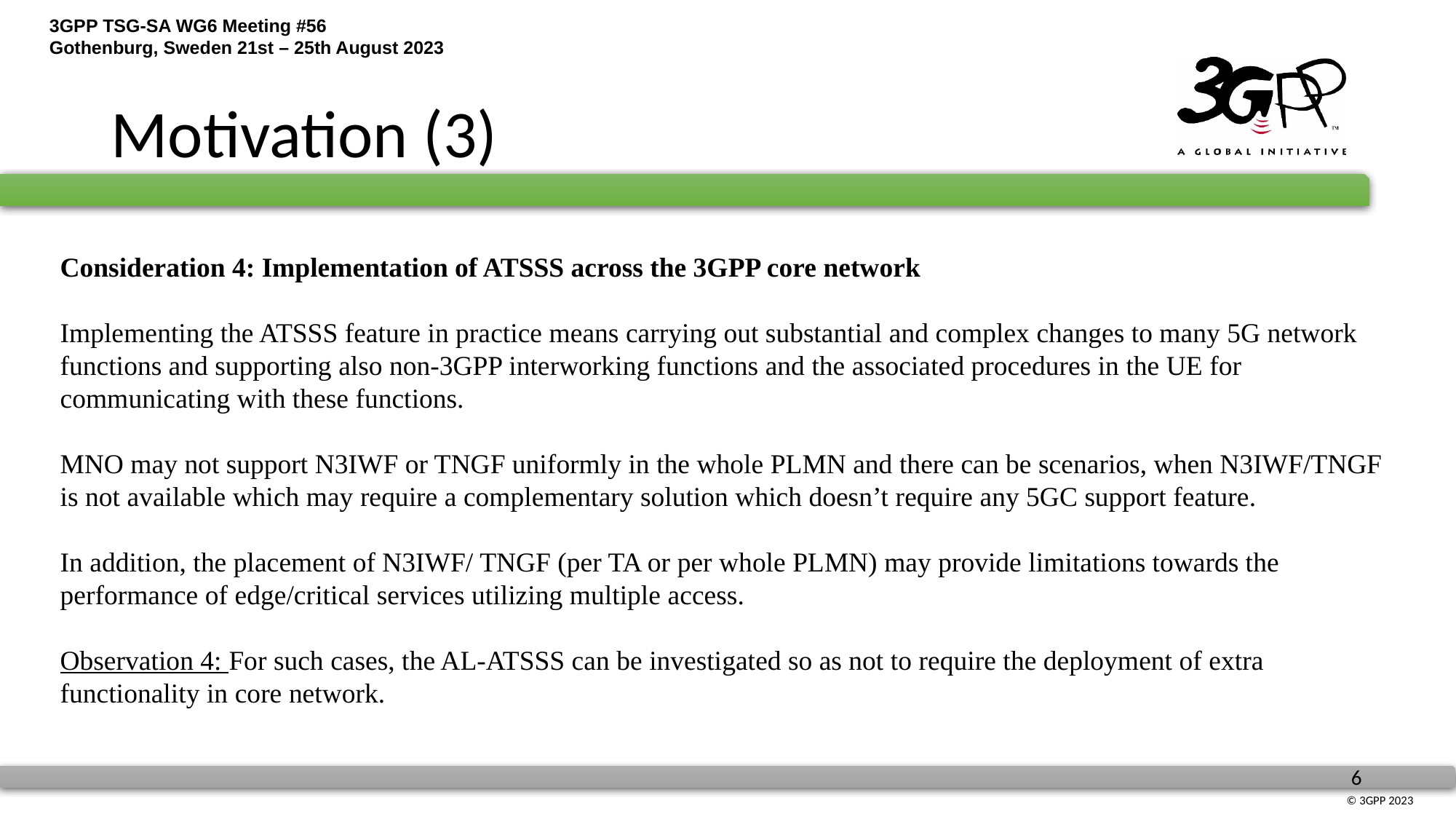

# Motivation (3)
Consideration 4: Implementation of ATSSS across the 3GPP core network

Implementing the ATSSS feature in practice means carrying out substantial and complex changes to many 5G network functions and supporting also non-3GPP interworking functions and the associated procedures in the UE for communicating with these functions.

MNO may not support N3IWF or TNGF uniformly in the whole PLMN and there can be scenarios, when N3IWF/TNGF is not available which may require a complementary solution which doesn’t require any 5GC support feature.

In addition, the placement of N3IWF/ TNGF (per TA or per whole PLMN) may provide limitations towards the performance of edge/critical services utilizing multiple access.

Observation 4: For such cases, the AL-ATSSS can be investigated so as not to require the deployment of extra functionality in core network.